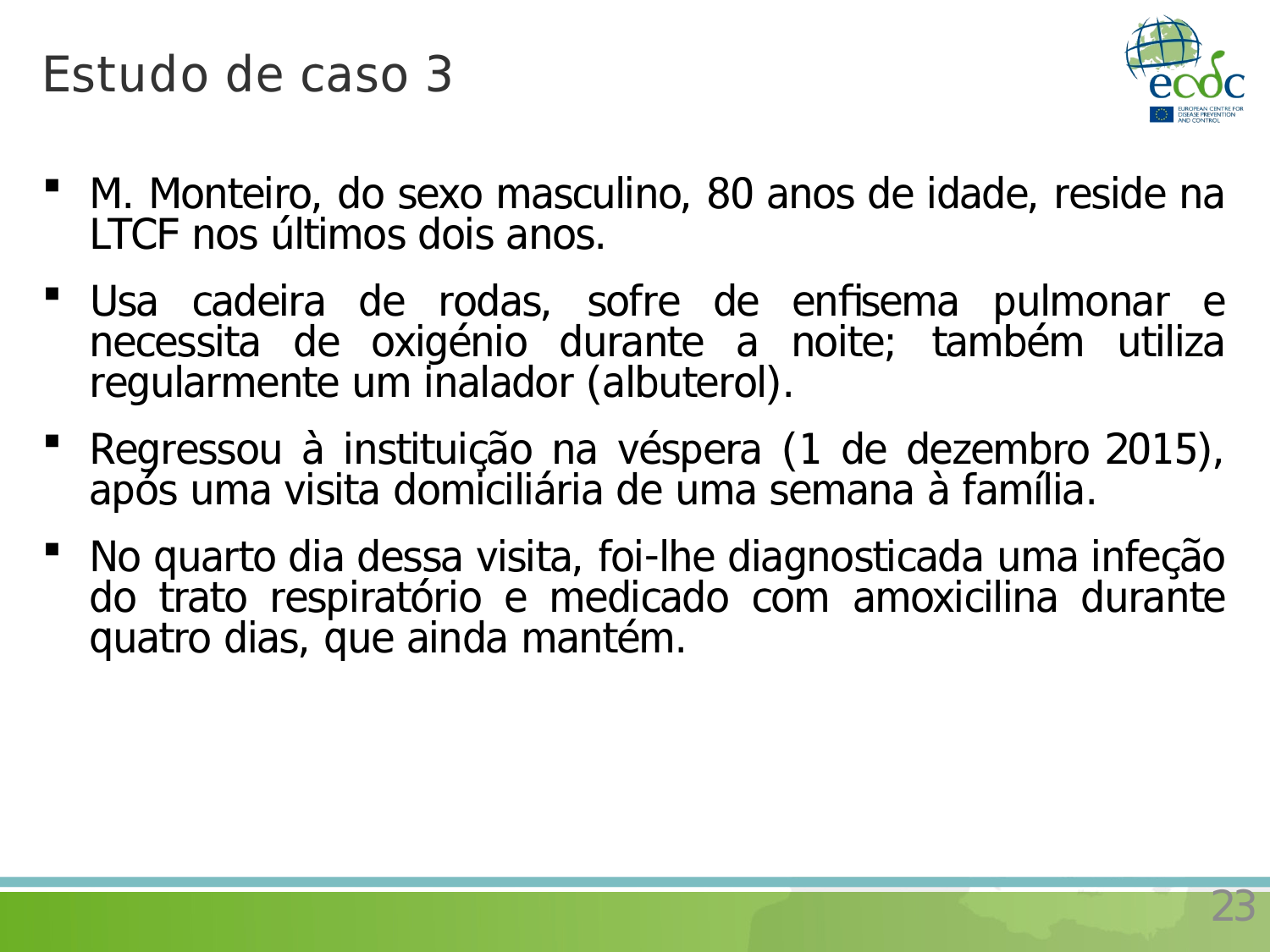

# Estudo de caso 3
M. Monteiro, do sexo masculino, 80 anos de idade, reside na LTCF nos últimos dois anos.
Usa cadeira de rodas, sofre de enfisema pulmonar e necessita de oxigénio durante a noite; também utiliza regularmente um inalador (albuterol).
Regressou à instituição na véspera (1 de dezembro 2015), após uma visita domiciliária de uma semana à família.
No quarto dia dessa visita, foi-lhe diagnosticada uma infeção do trato respiratório e medicado com amoxicilina durante quatro dias, que ainda mantém.

23